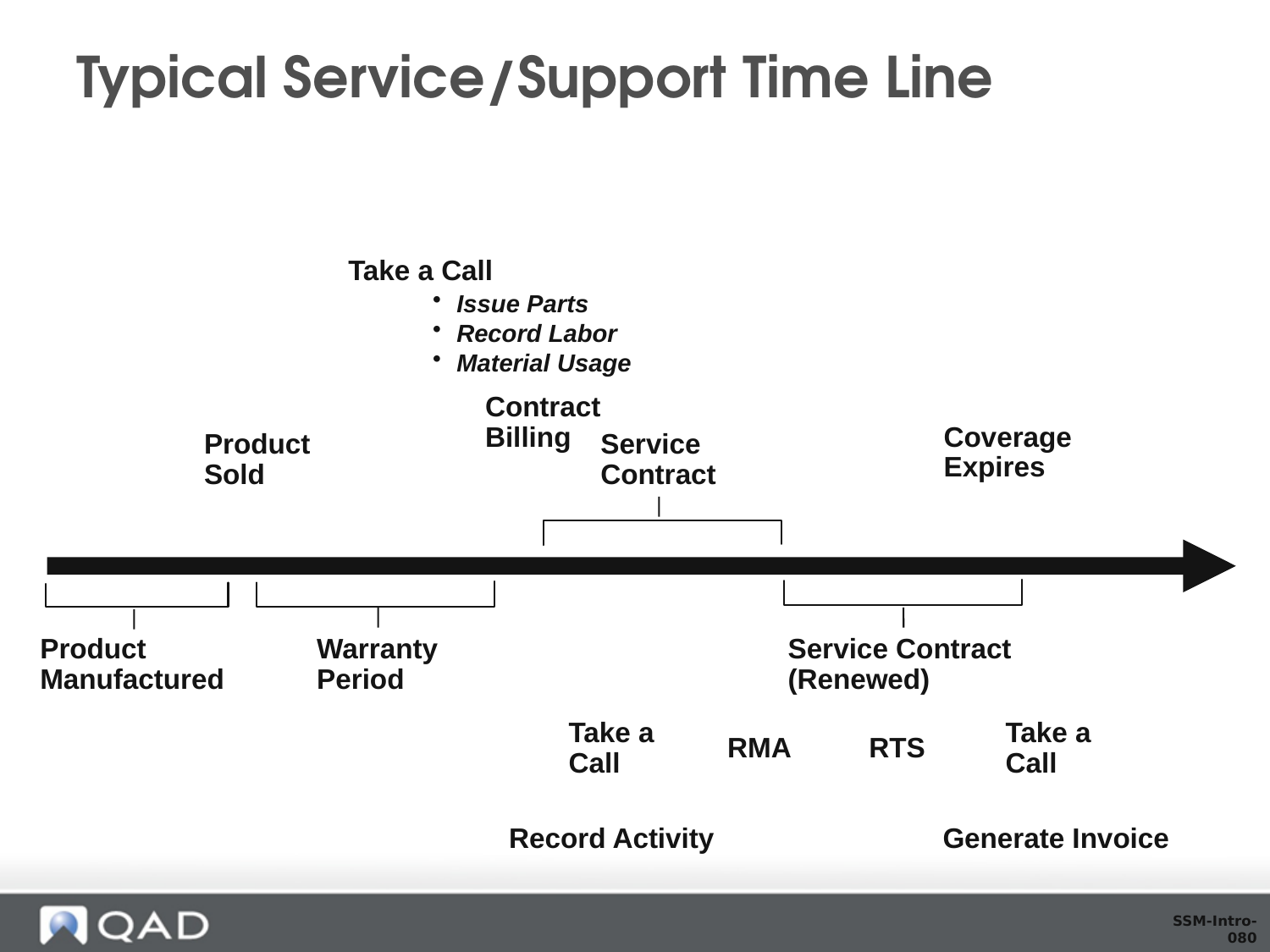

# Typical Service/Support Time Line
Take a Call
Issue Parts
Record Labor
Material Usage

Contract
Billing
Coverage
Expires
Product
Sold
Service
Contract

Product
Manufactured
Warranty
Period
Service Contract
(Renewed)
Take a
Call
Take a
Call
RMA
RTS

Record Activity
Generate Invoice
SSM-Intro-080